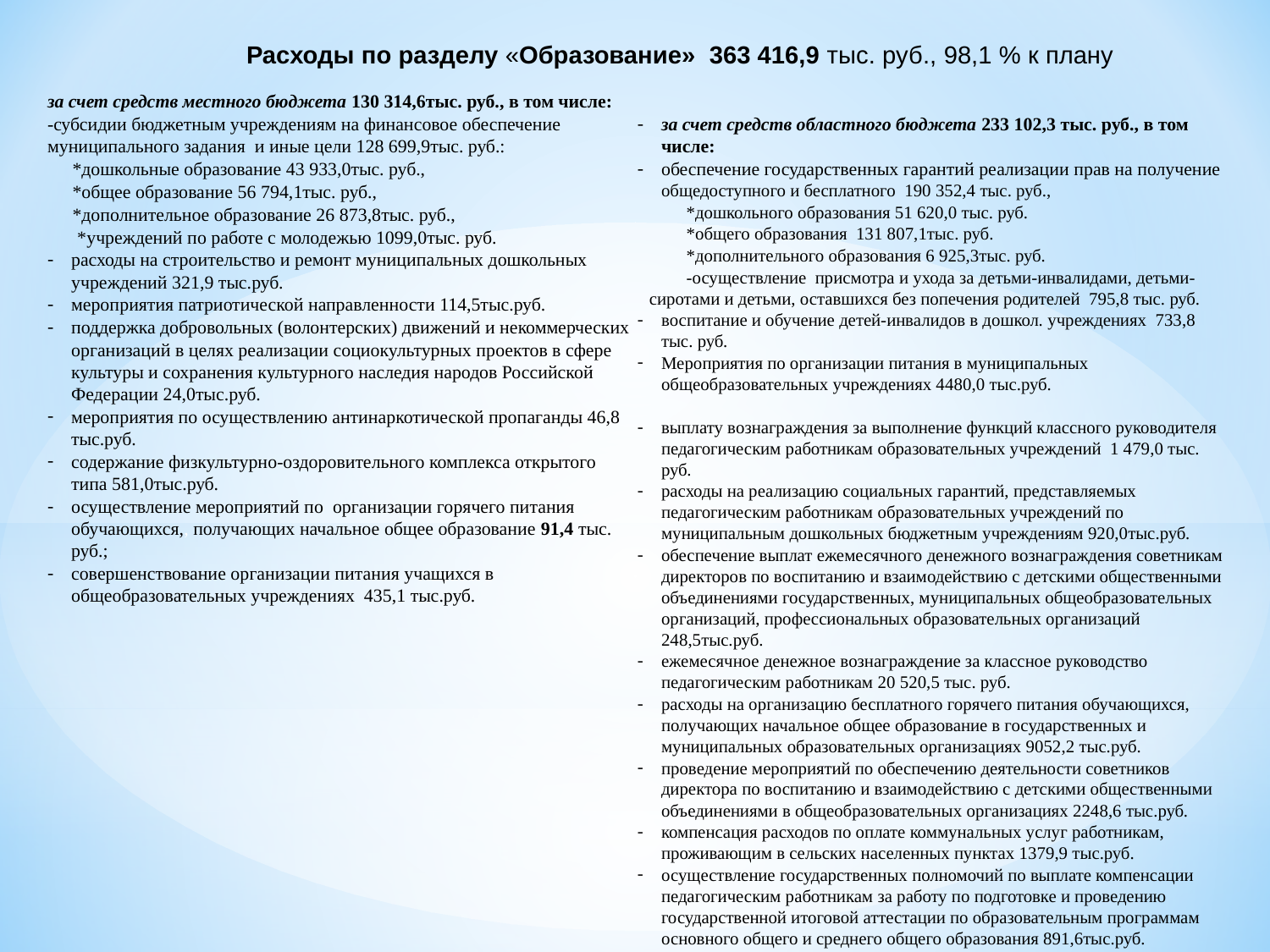

Расходы по разделу «Образование»  363 416,9 тыс. руб., 98,1 % к плану
за счет средств местного бюджета 130 314,6тыс. руб., в том числе:
-субсидии бюджетным учреждениям на финансовое обеспечение муниципального задания  и иные цели 128 699,9тыс. руб.:
*дошкольные образование 43 933,0тыс. руб.,
*общее образование 56 794,1тыс. руб.,
*дополнительное образование 26 873,8тыс. руб.,
 *учреждений по работе с молодежью 1099,0тыс. руб.
расходы на строительство и ремонт муниципальных дошкольных учреждений 321,9 тыс.руб.
мероприятия патриотической направленности 114,5тыс.руб.
поддержка добровольных (волонтерских) движений и некоммерческих организаций в целях реализации социокультурных проектов в сфере культуры и сохранения культурного наследия народов Российской Федерации 24,0тыс.руб.
мероприятия по осуществлению антинаркотической пропаганды 46,8 тыс.руб.
содержание физкультурно-оздоровительного комплекса открытого типа 581,0тыс.руб.
осуществление мероприятий по  организации горячего питания обучающихся,, получающих начальное общее образование 91,4 тыс. руб.;
совершенствование организации питания учащихся в общеобразовательных учреждениях  435,1 тыс.руб.

за счет средств областного бюджета 233 102,3 тыс. руб., в том числе:
обеспечение государственных гарантий реализации прав на получение общедоступного и бесплатного  190 352,4 тыс. руб.,
*дошкольного образования 51 620,0 тыс. руб.
*общего образования  131 807,1тыс. руб.
*дополнительного образования 6 925,3тыс. руб.
-осуществление  присмотра и ухода за детьми-инвалидами, детьми-сиротами и детьми, оставшихся без попечения родителей  795,8 тыс. руб.
воспитание и обучение детей-инвалидов в дошкол. учреждениях  733,8 тыс. руб.
Мероприятия по организации питания в муниципальных общеобразовательных учреждениях 4480,0 тыс.руб.

выплату вознаграждения за выполнение функций классного руководителя педагогическим работникам образовательных учреждений  1 479,0 тыс. руб.
расходы на реализацию социальных гарантий, представляемых педагогическим работникам образовательных учреждений по муниципальным дошкольных бюджетным учреждениям 920,0тыс.руб.
обеспечение выплат ежемесячного денежного вознаграждения советникам директоров по воспитанию и взаимодействию с детскими общественными объединениями государственных, муниципальных общеобразовательных организаций, профессиональных образовательных организаций 248,5тыс.руб.
ежемесячное денежное вознаграждение за классное руководство педагогическим работникам 20 520,5 тыс. руб.
расходы на организацию бесплатного горячего питания обучающихся, получающих начальное общее образование в государственных и муниципальных образовательных организациях 9052,2 тыс.руб.
проведение мероприятий по обеспечению деятельности советников директора по воспитанию и взаимодействию с детскими общественными объединениями в общеобразовательных организациях 2248,6 тыс.руб.
компенсация расходов по оплате коммунальных услуг работникам, проживающим в сельских населенных пунктах 1379,9 тыс.руб.
осуществление государственных полномочий по выплате компенсации педагогическим работникам за работу по подготовке и проведению государственной итоговой аттестации по образовательным программам основного общего и среднего общего образования 891,6тыс.руб.